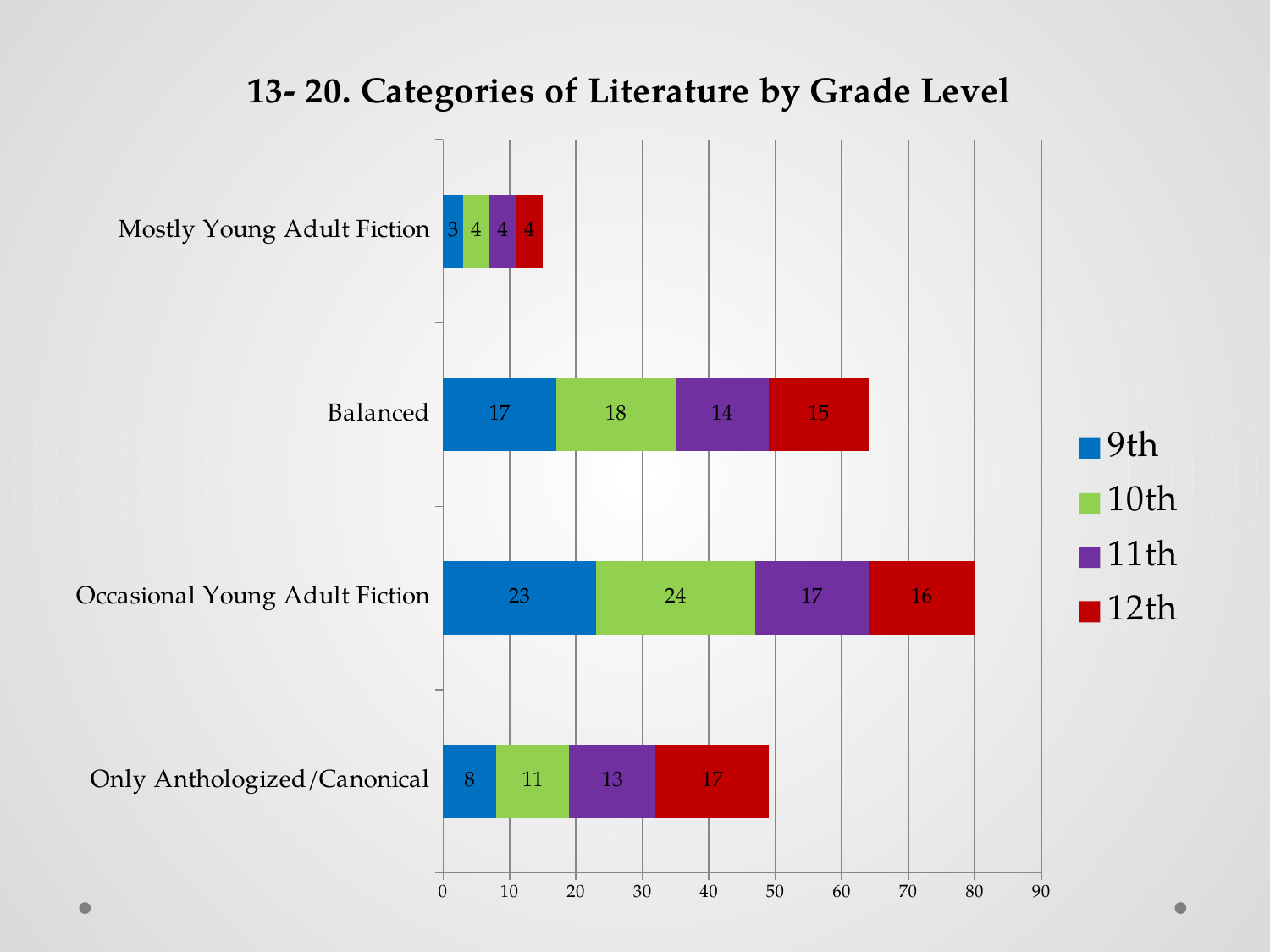

### Chart: 13- 20. Categories of Literature by Grade Level

| Category | 9th | 10th | 11th | 12th |
|---|---|---|---|---|
| Only Anthologized/Canonical | 8.0 | 11.0 | 13.0 | 17.0 |
| Occasional Young Adult Fiction | 23.0 | 24.0 | 17.0 | 16.0 |
| Balanced | 17.0 | 18.0 | 14.0 | 15.0 |
| Mostly Young Adult Fiction | 3.0 | 4.0 | 4.0 | 4.0 |